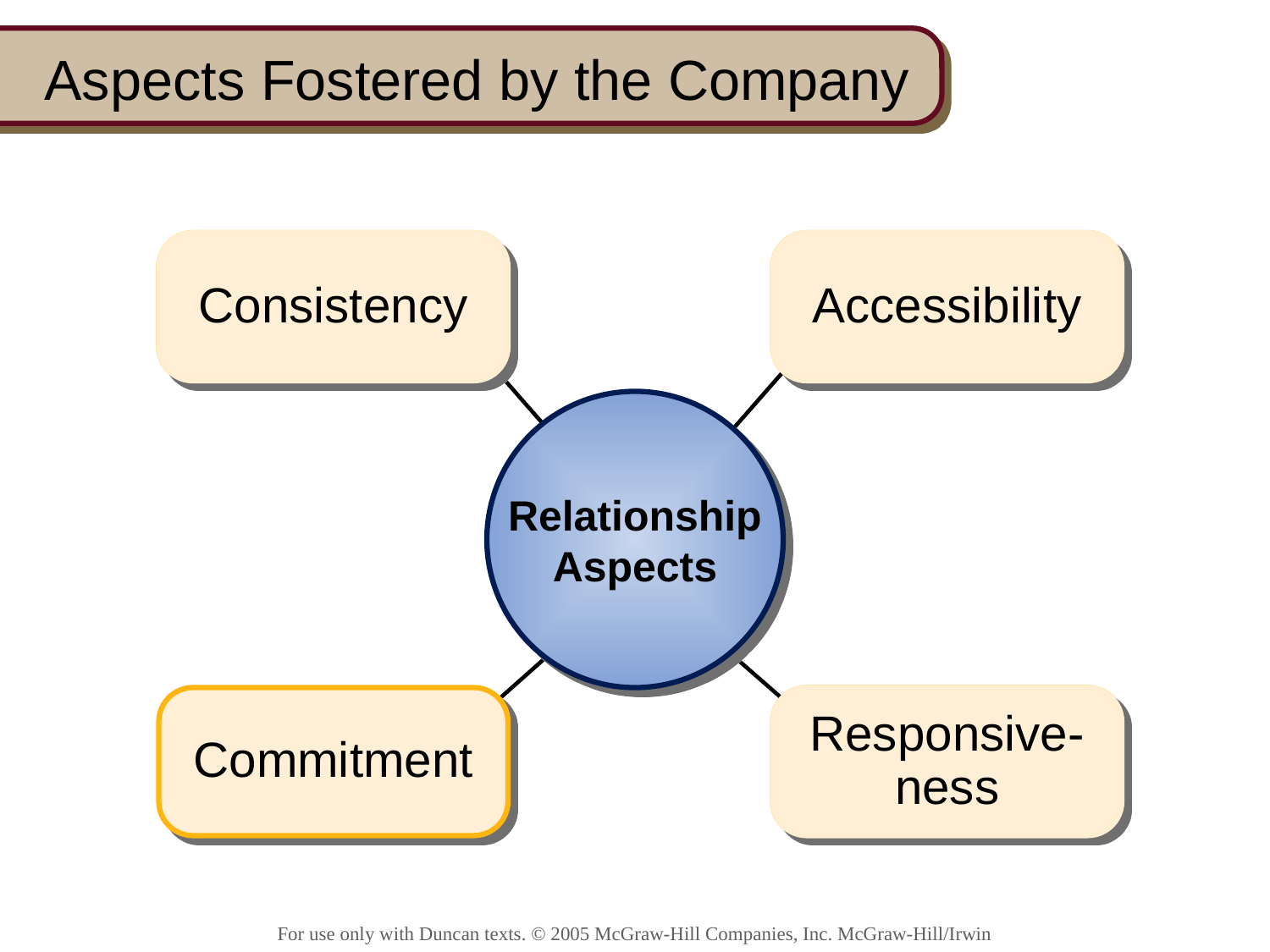

# Aspects Fostered by the Company
Consistency

Consistency
Accessibility

Accessibility
 Relationship
Aspects

Commitment

Responsive-ness
Responsive-ness